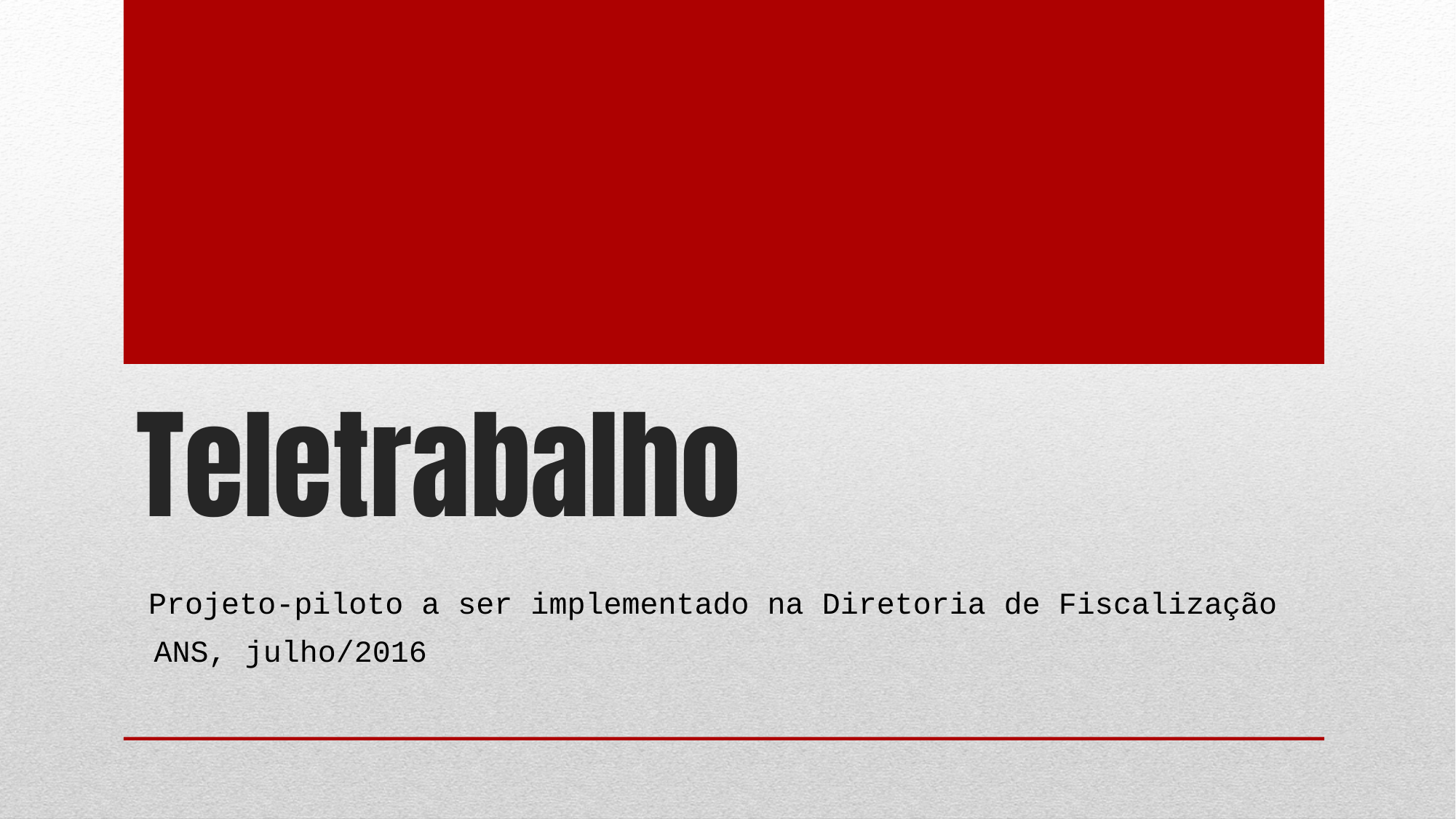

# Teletrabalho
Projeto-piloto a ser implementado na Diretoria de Fiscalização
ANS, julho/2016